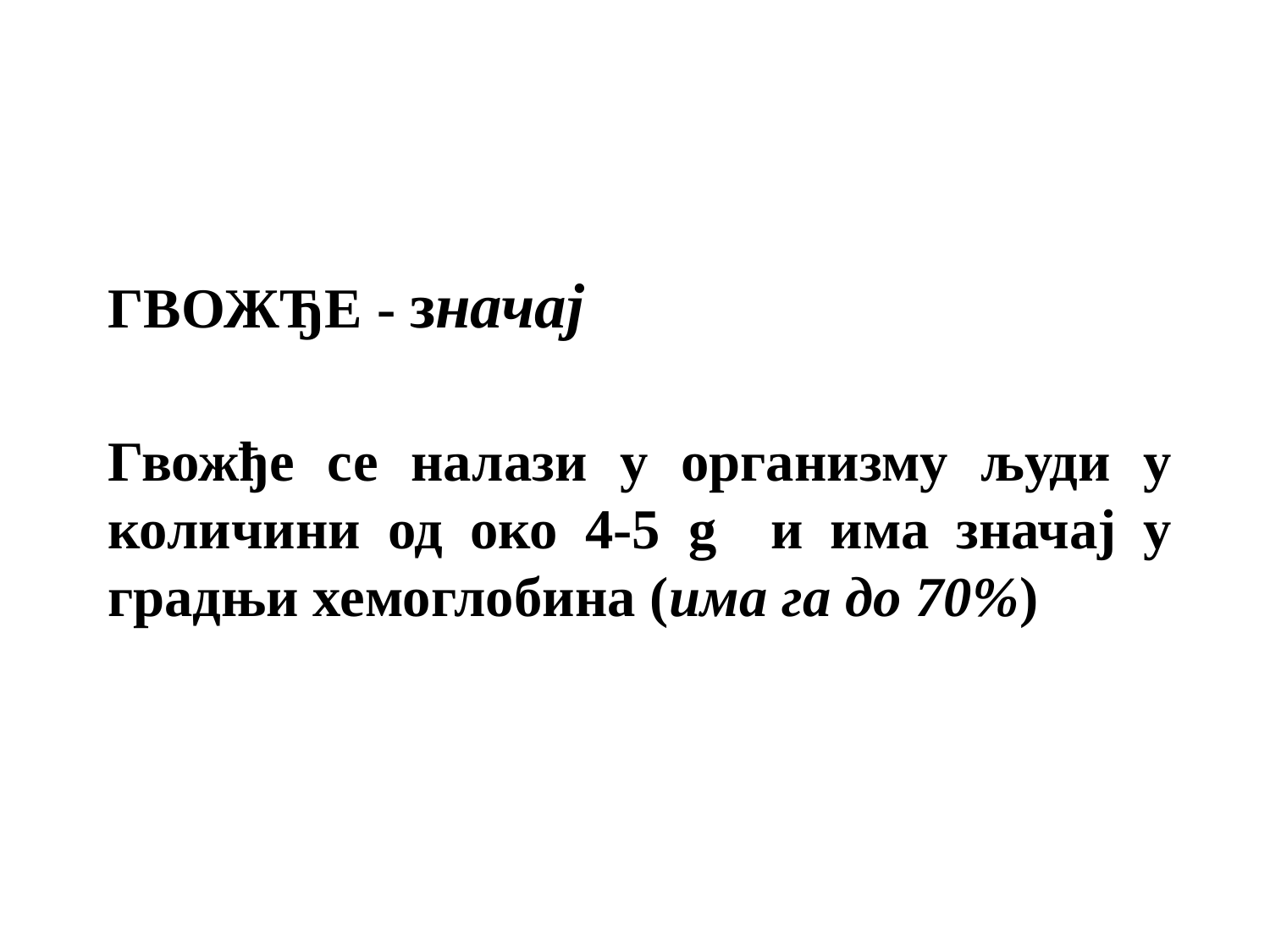

ГВОЖЂЕ - значај

Гвожђе се налази у организму људи у количини од око 4-5 g  и има значај у градњи хемоглобина (има га до 70%)